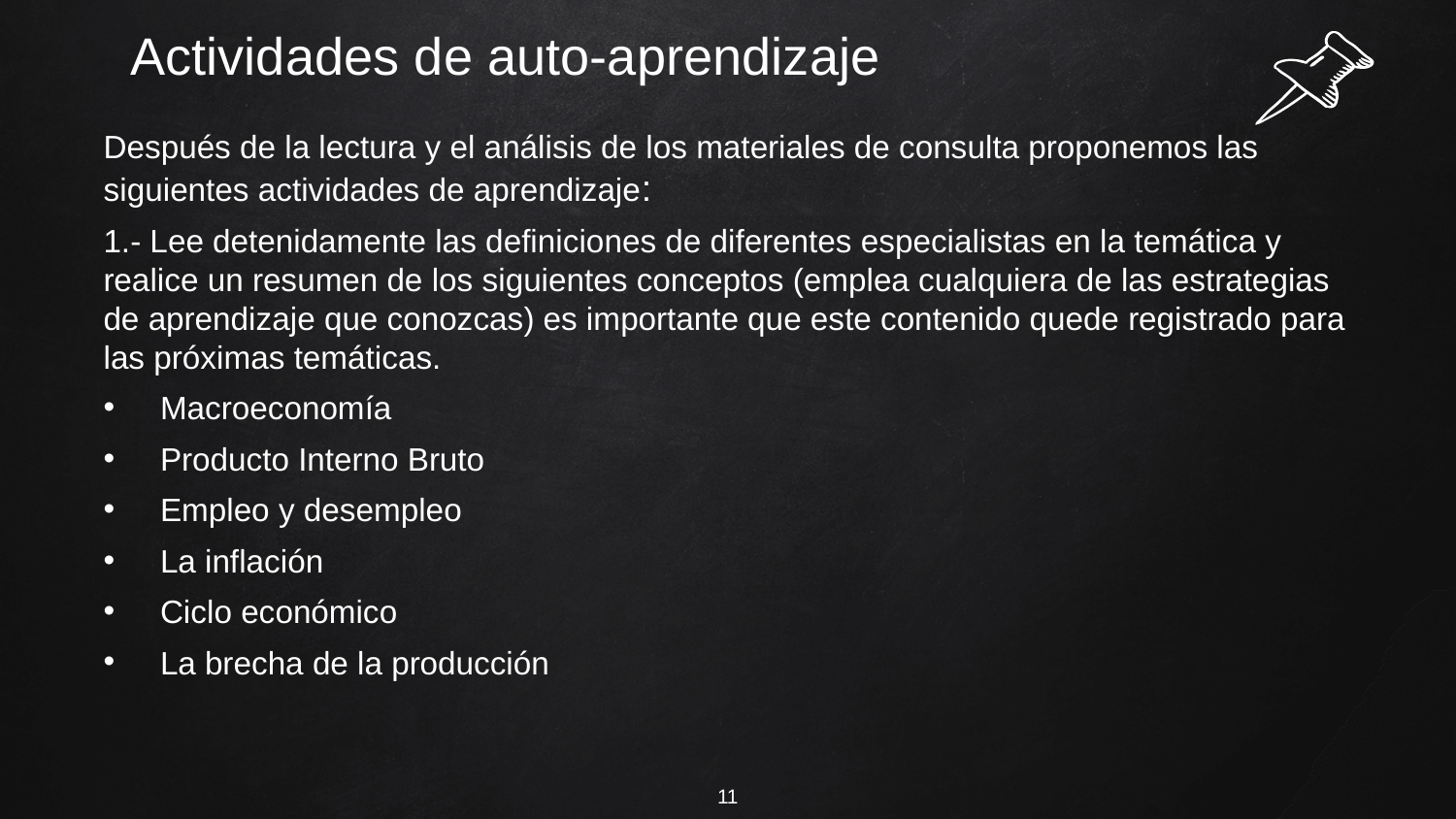

# Actividades de auto-aprendizaje

Después de la lectura y el análisis de los materiales de consulta proponemos las siguientes actividades de aprendizaje:
1.- Lee detenidamente las definiciones de diferentes especialistas en la temática y realice un resumen de los siguientes conceptos (emplea cualquiera de las estrategias de aprendizaje que conozcas) es importante que este contenido quede registrado para las próximas temáticas.
Macroeconomía
Producto Interno Bruto
Empleo y desempleo
La inflación
Ciclo económico
La brecha de la producción

11